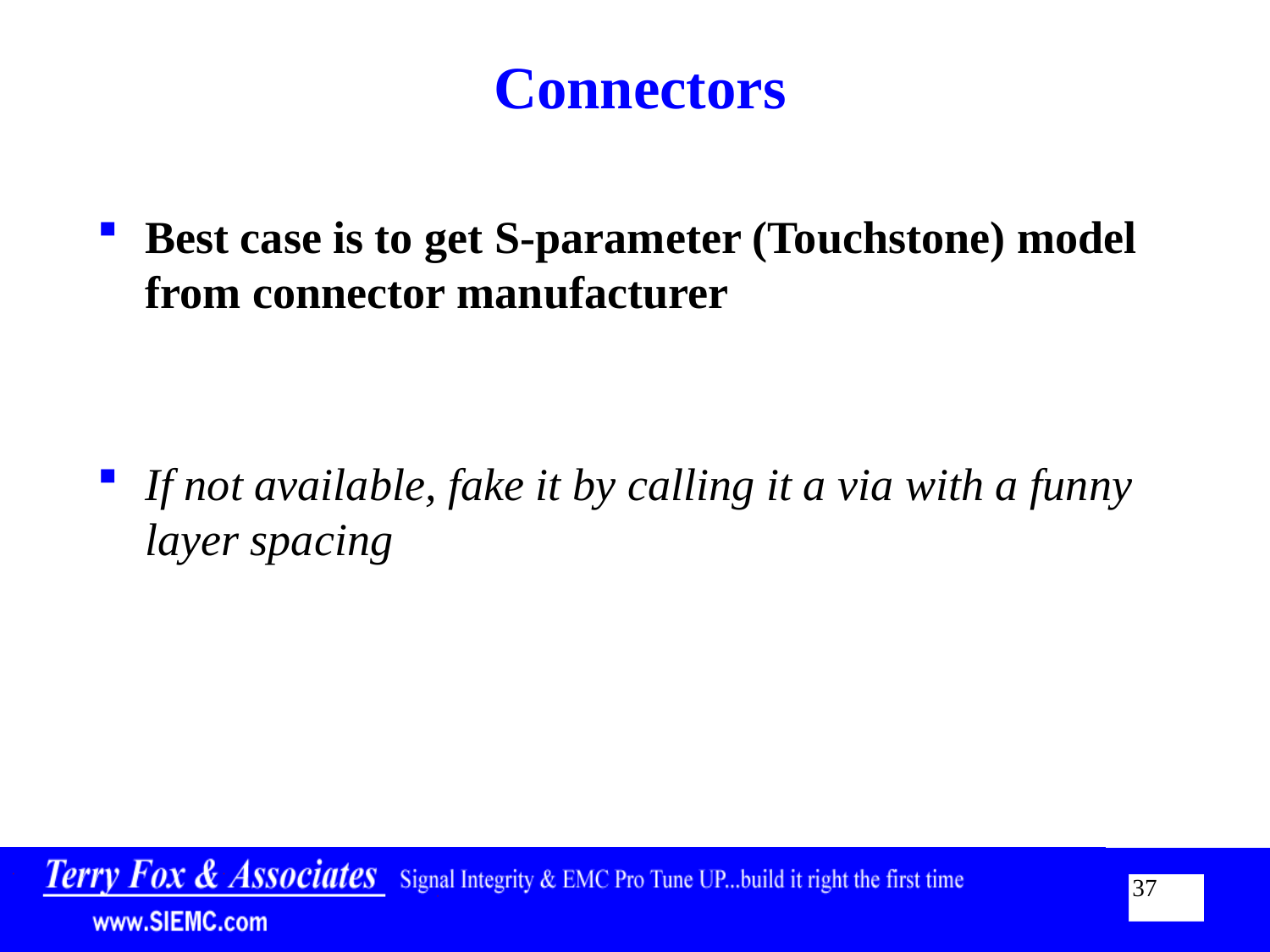

# Connectors
Best case is to get S-parameter (Touchstone) model from connector manufacturer

If not available, fake it by calling it a via with a funny layer spacing
37